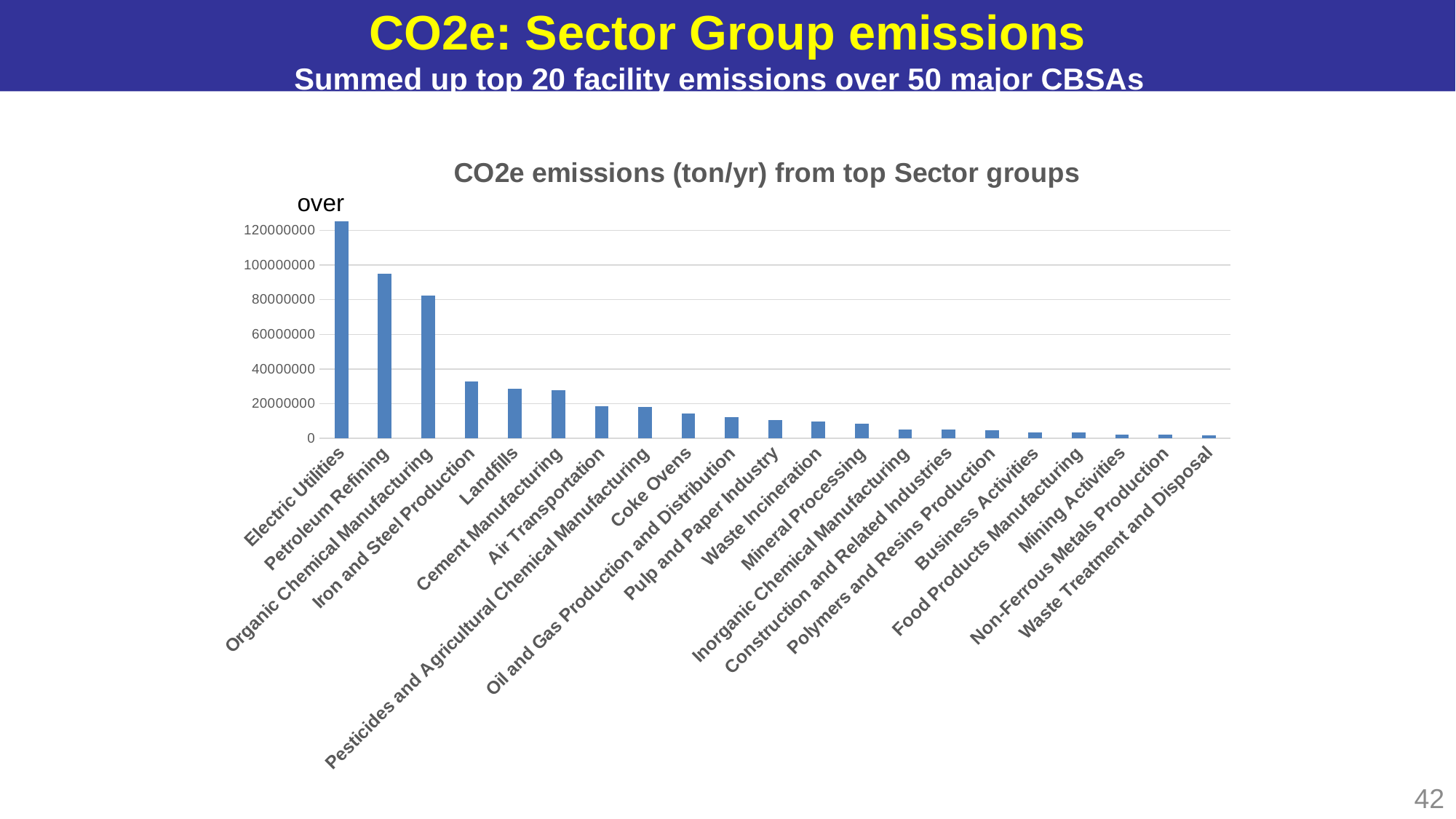

# CO2e: Sector Group emissions Summed up top 20 facility emissions over 50 major CBSAs

### Chart: CO2e emissions (ton/yr) from top Sector groups

| Category | CO2e (TON) |
|---|---|
| Electric Utilities | 485754073.3999281 |
| Petroleum Refining | 95097997.61373289 |
| Organic Chemical Manufacturing | 82521408.47430639 |
| Iron and Steel Production | 33030867.61199474 |
| Landfills | 28651639.037148785 |
| Cement Manufacturing | 27859267.62069976 |
| Air Transportation | 18485626.988190737 |
| Pesticides and Agricultural Chemical Manufacturing | 18233480.21298974 |
| Coke Ovens | 14570119.245172676 |
| Oil and Gas Production and Distribution | 12342770.65010236 |
| Pulp and Paper Industry | 10517197.21912265 |
| Waste Incineration | 9825912.882993033 |
| Mineral Processing | 8364045.770922451 |
| Inorganic Chemical Manufacturing | 5231826.335982622 |
| Construction and Related Industries | 5161734.642576128 |
| Polymers and Resins Production | 4612128.375231375 |
| Business Activities | 3506487.832601692 |
| Food Products Manufacturing | 3408089.4848861946 |
| Mining Activities | 2184543.344277698 |
| Non-Ferrous Metals Production | 2165692.081720945 |
| Waste Treatment and Disposal | 1901478.4230240178 |
over
42